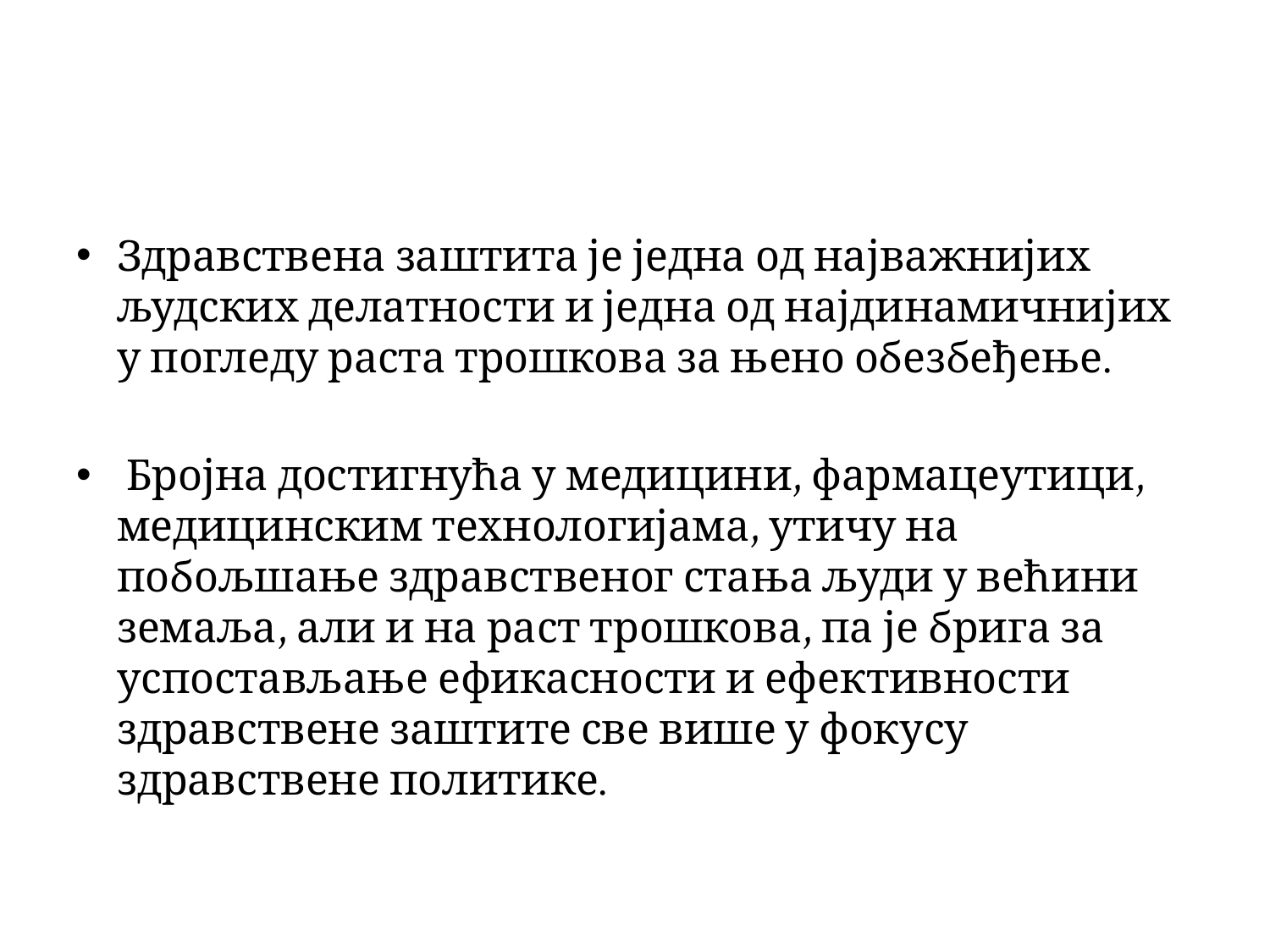

#
Здравствена заштита је једна од најважнијих људских делатности и једна од најдинамичнијих у погледу раста трошкова за њено обезбеђење.

 Бројна достигнућа у медицини, фармацеутици, медицинским технологијама, утичу на побољшање здравственог стања људи у већини земаља, али и на раст трошкова, па је брига за успостављање ефикасности и ефективности здравствене заштите све више у фокусу здравствене политике.